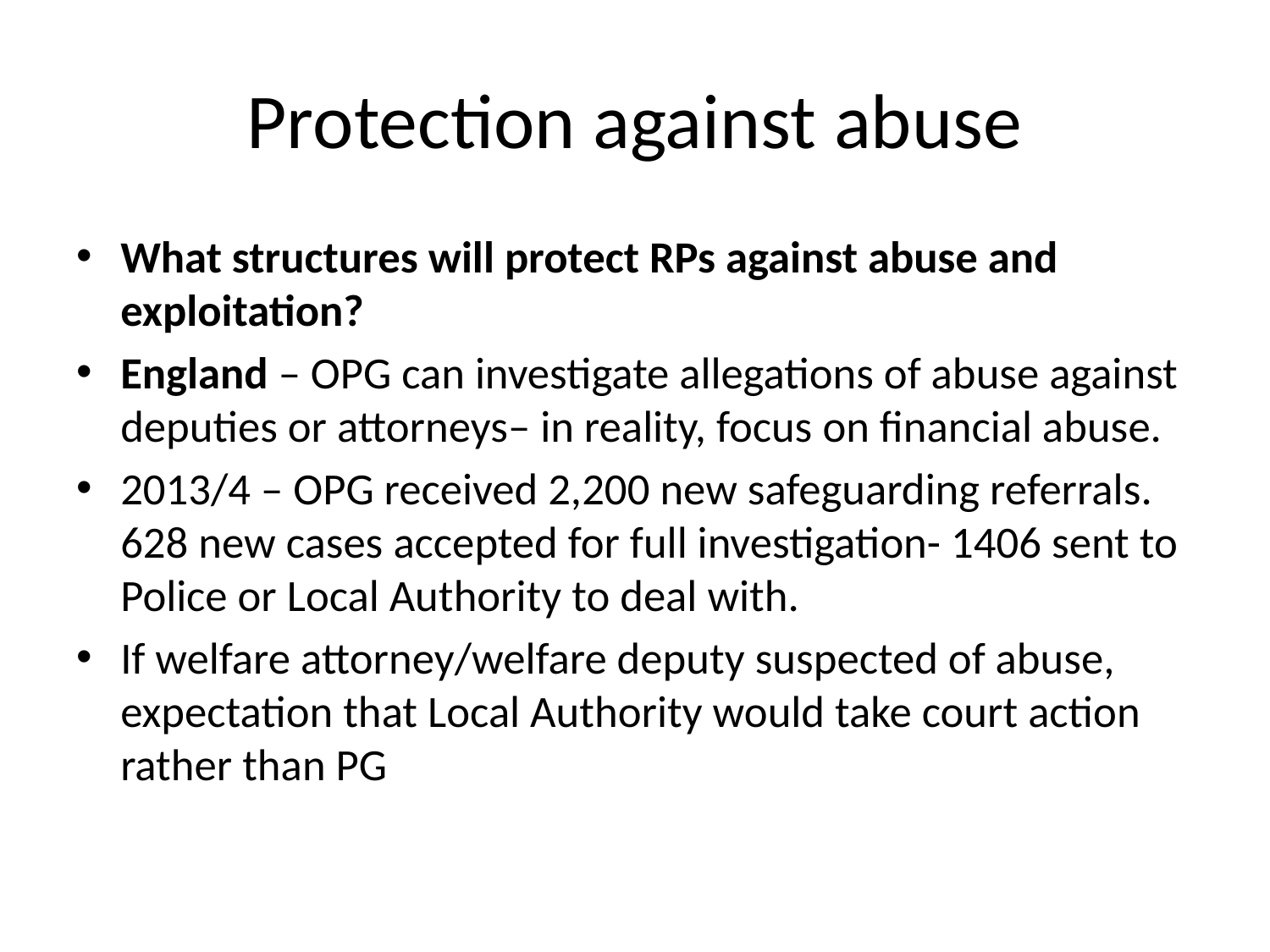

# Protection against abuse
What structures will protect RPs against abuse and exploitation?
England – OPG can investigate allegations of abuse against deputies or attorneys– in reality, focus on financial abuse.
2013/4 – OPG received 2,200 new safeguarding referrals. 628 new cases accepted for full investigation- 1406 sent to Police or Local Authority to deal with.
If welfare attorney/welfare deputy suspected of abuse, expectation that Local Authority would take court action rather than PG